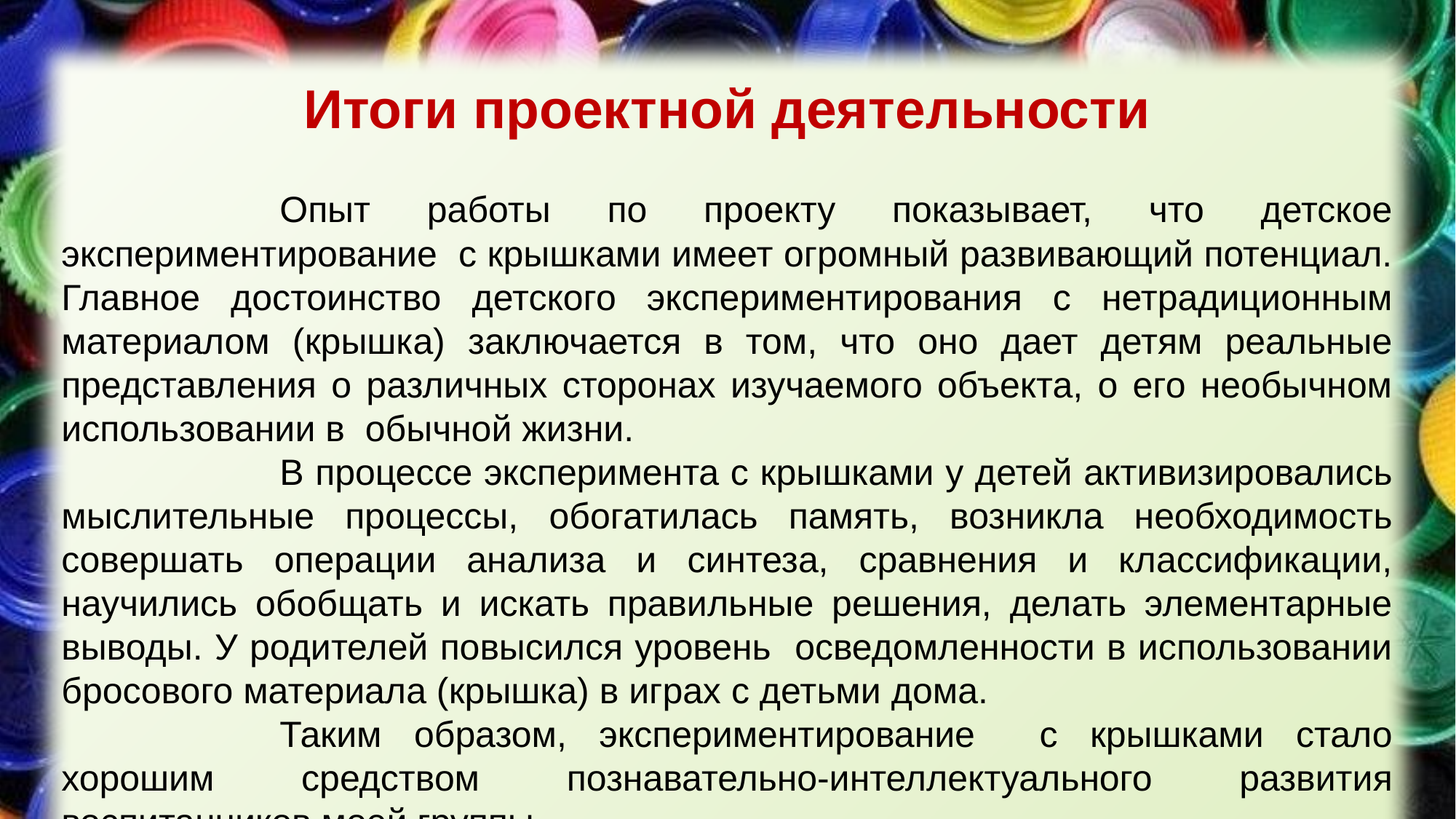

Итоги проектной деятельности

		Опыт работы по проекту показывает, что детское экспериментирование  с крышками имеет огромный развивающий потенциал. Главное достоинство детского экспериментирования с нетрадиционным материалом (крышка) заключается в том, что оно дает детям реальные представления о различных сторонах изучаемого объекта, о его необычном использовании в  обычной жизни.
		В процессе эксперимента с крышками у детей активизировались мыслительные процессы, обогатилась память, возникла необходимость совершать операции анализа и синтеза, сравнения и классификации, научились обобщать и искать правильные решения, делать элементарные выводы. У родителей повысился уровень  осведомленности в использовании бросового материала (крышка) в играх с детьми дома.
		Таким образом, экспериментирование  с крышками стало хорошим средством познавательно-интеллектуального развития воспитанников моей группы.